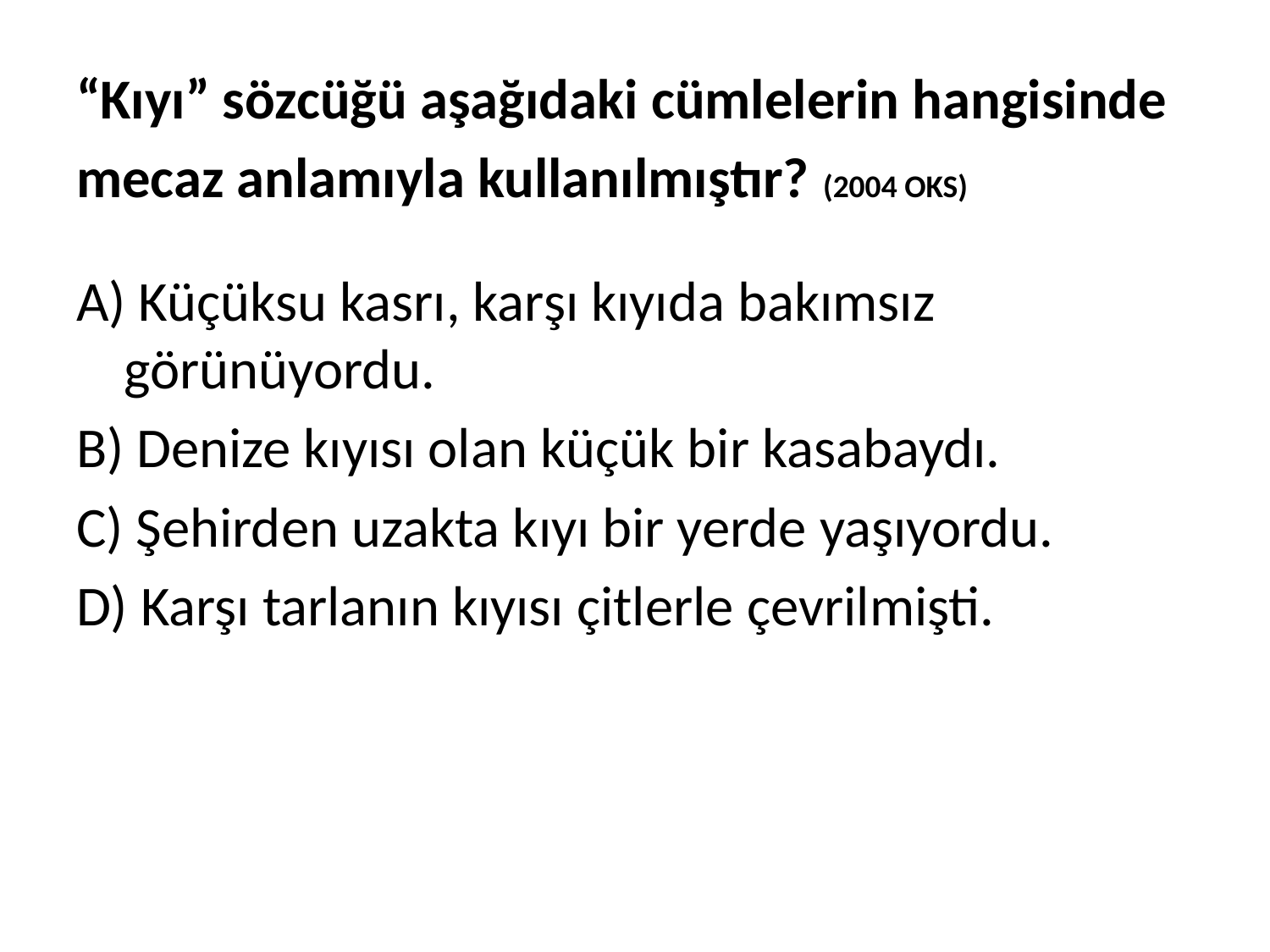

“Kıyı” sözcüğü aşağıdaki cümlelerin hangisinde
mecaz anlamıyla kullanılmıştır? (2004 OKS)

A) Küçüksu kasrı, karşı kıyıda bakımsız görünüyordu.
B) Denize kıyısı olan küçük bir kasabaydı.
C) Şehirden uzakta kıyı bir yerde yaşıyordu.
D) Karşı tarlanın kıyısı çitlerle çevrilmişti.